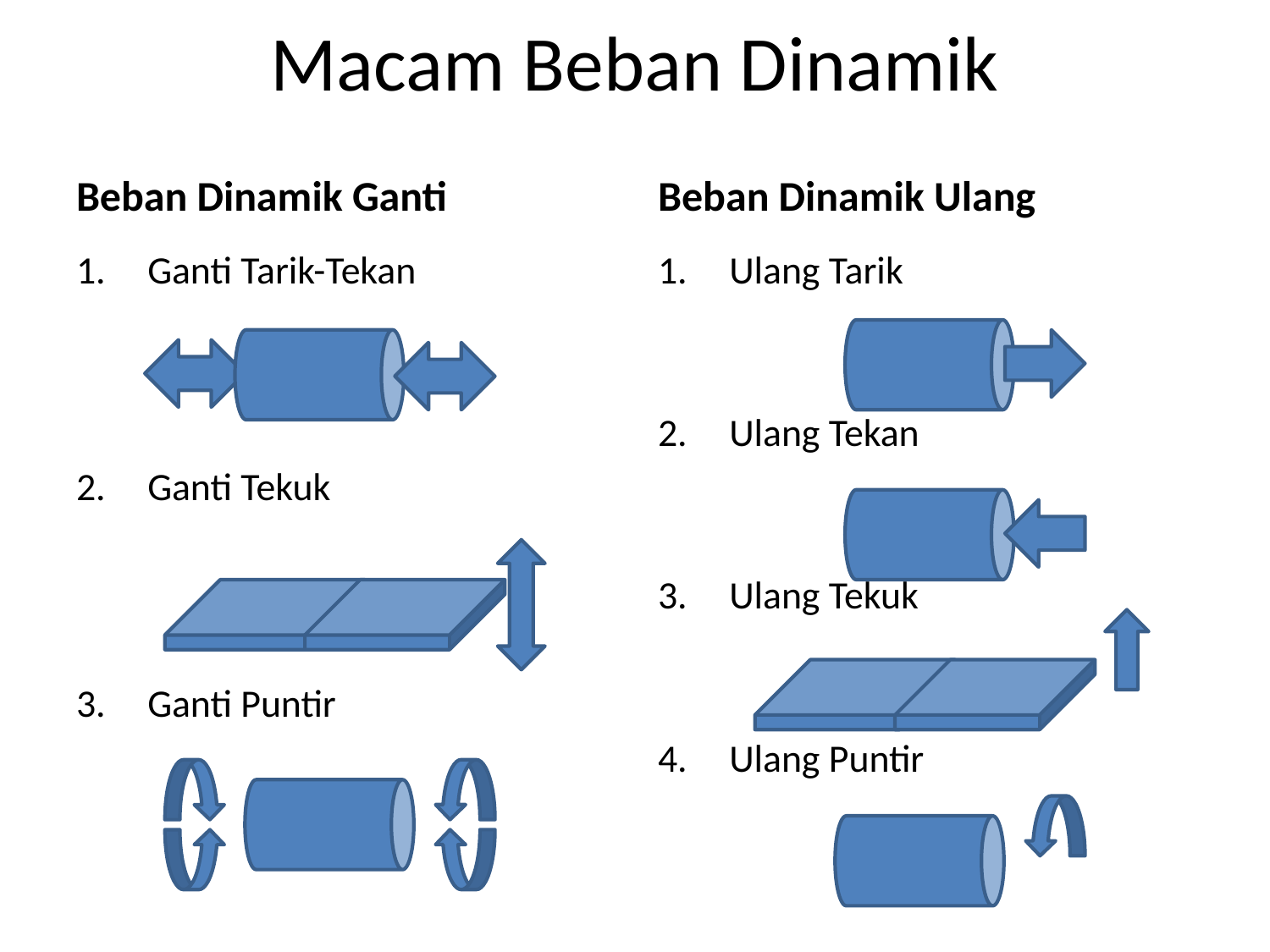

# Macam Beban Dinamik
Beban Dinamik Ganti
Beban Dinamik Ulang
Ganti Tarik-Tekan

Ganti Tekuk

Ganti Puntir
Ulang Tarik

Ulang Tekan

Ulang Tekuk

Ulang Puntir